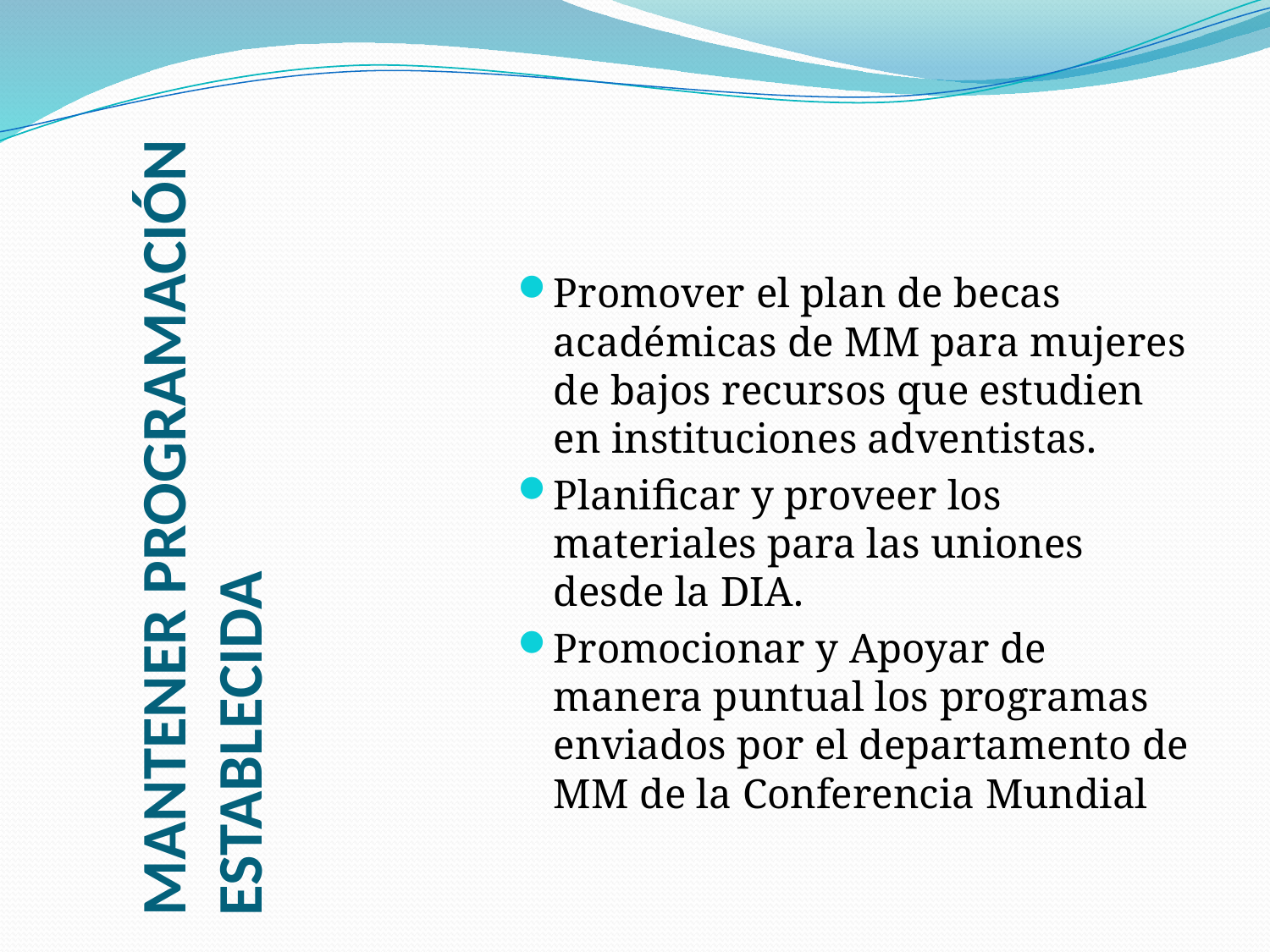

Promover el plan de becas académicas de MM para mujeres de bajos recursos que estudien en instituciones adventistas.
Planificar y proveer los materiales para las uniones desde la DIA.
Promocionar y Apoyar de manera puntual los programas enviados por el departamento de MM de la Conferencia Mundial

# MANTENER PROGRAMACIÓN ESTABLECIDA